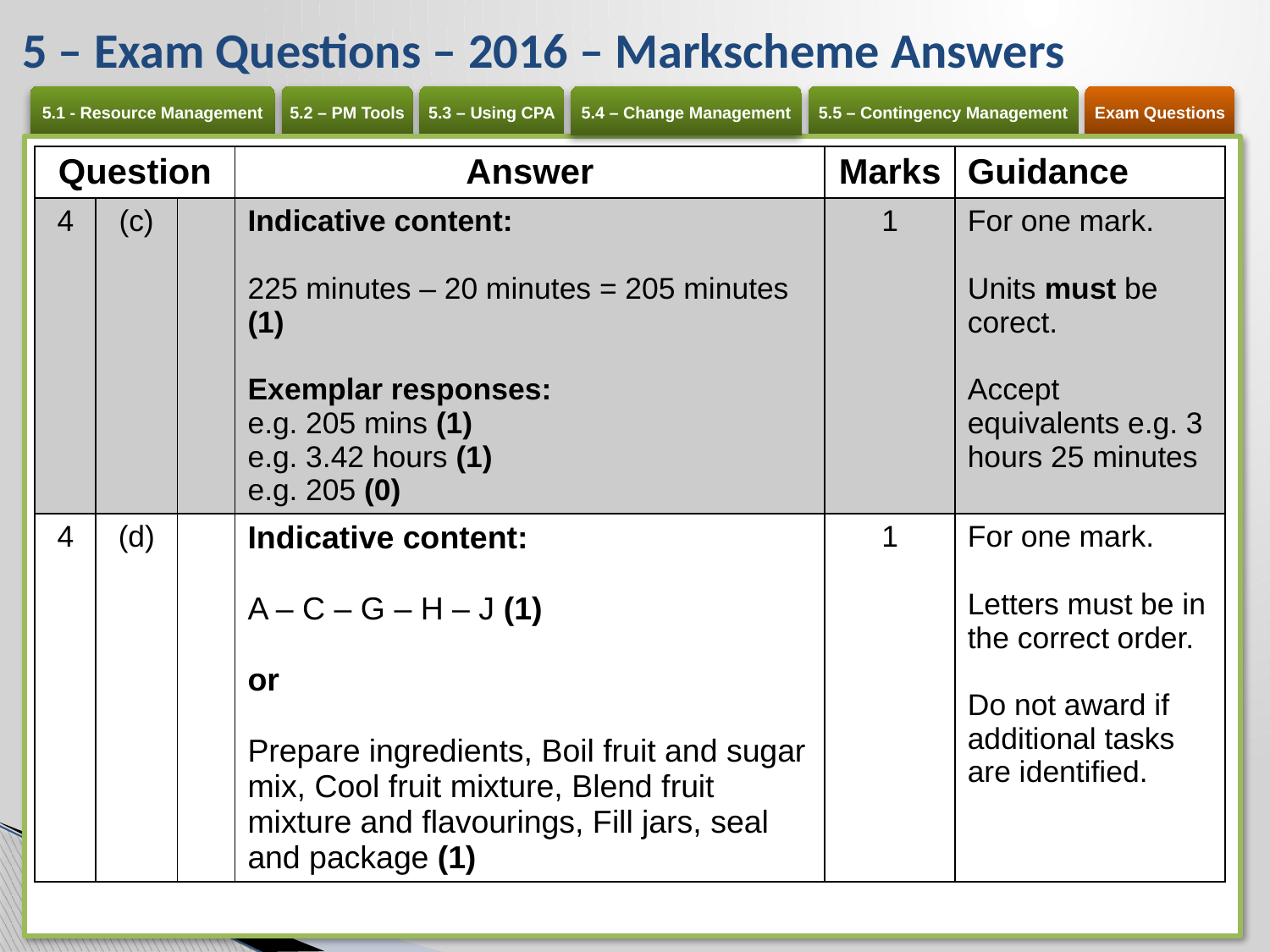

# 5 – Exam Questions – 2016 – Markscheme Answers
| Question |  |  | Answer | Marks | Guidance |
| --- | --- | --- | --- | --- | --- |
| 4 | (c) |  | Indicative content: 225 minutes – 20 minutes = 205 minutes (1) Exemplar responses: e.g. 205 mins (1) e.g. 3.42 hours (1) e.g. 205 (0) | 1 | For one mark. Units must be corect. Accept equivalents e.g. 3 hours 25 minutes |
| 4 | (d) |  | Indicative content: A – C – G – H – J (1) or Prepare ingredients, Boil fruit and sugar mix, Cool fruit mixture, Blend fruit mixture and flavourings, Fill jars, seal and package (1) | 1 | For one mark. Letters must be in the correct order. Do not award if additional tasks are identified. |